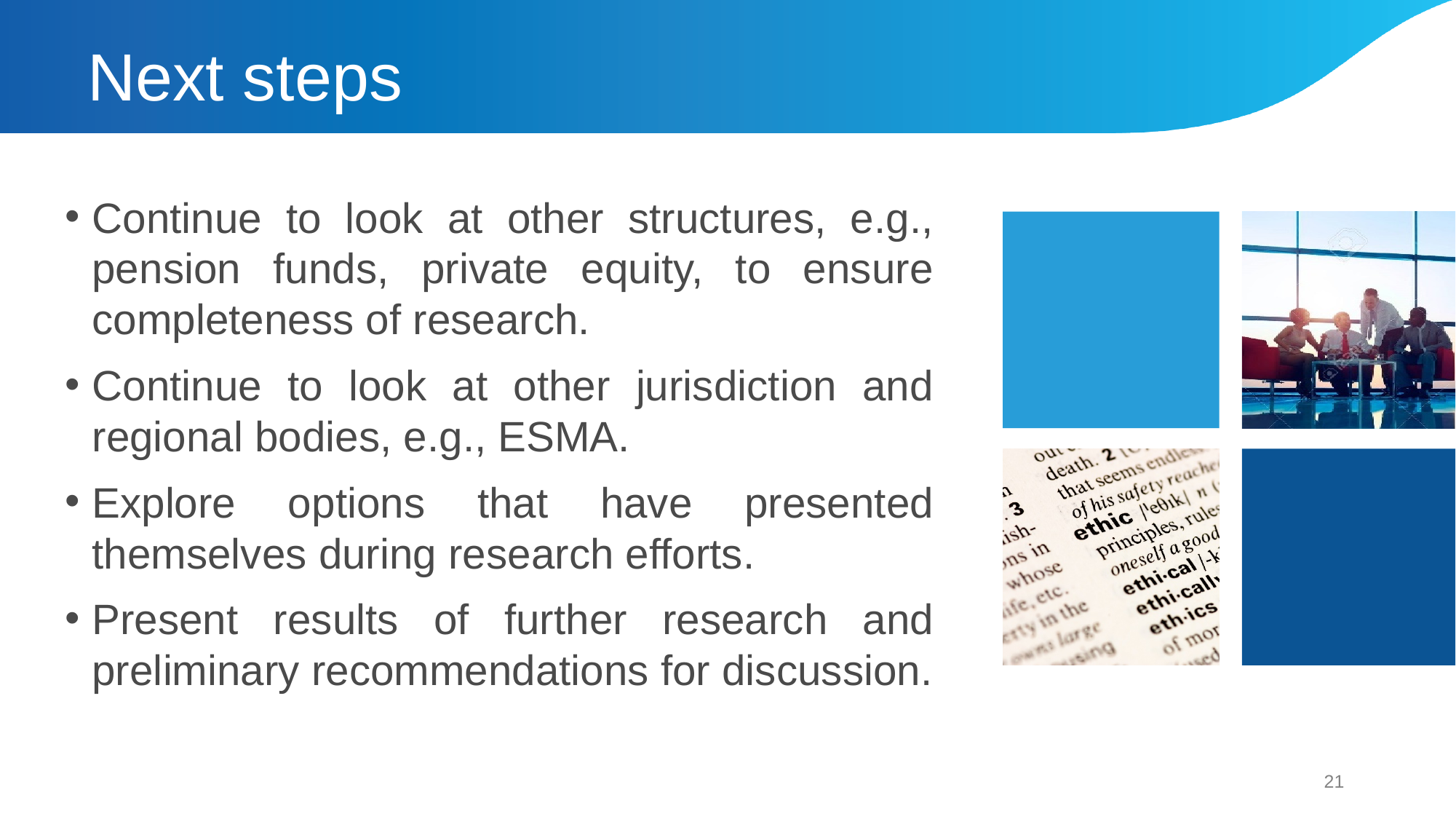

# Next steps
Continue to look at other structures, e.g., pension funds, private equity, to ensure completeness of research.
Continue to look at other jurisdiction and regional bodies, e.g., ESMA.
Explore options that have presented themselves during research efforts.
Present results of further research and preliminary recommendations for discussion.
21